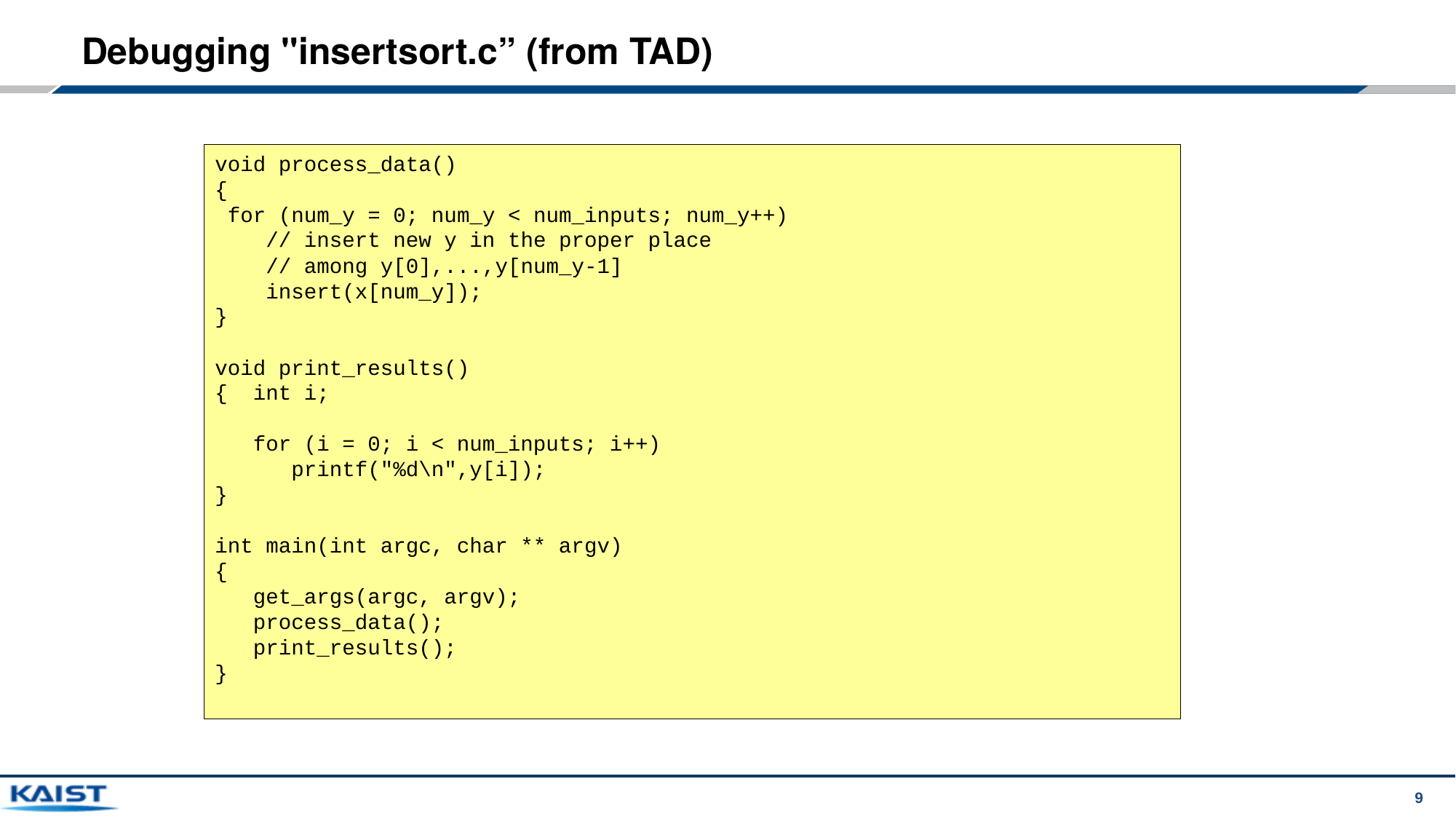

# Debugging "insertsort.c” (from TAD)
void process_data()
{
 for (num_y = 0; num_y < num_inputs; num_y++)
    // insert new y in the proper place
    // among y[0],...,y[num_y-1]
    insert(x[num_y]);
}

void print_results()
{  int i;

   for (i = 0; i < num_inputs; i++)
      printf("%d\n",y[i]);
}

int main(int argc, char ** argv)
{
   get_args(argc, argv);
   process_data();
   print_results();
}